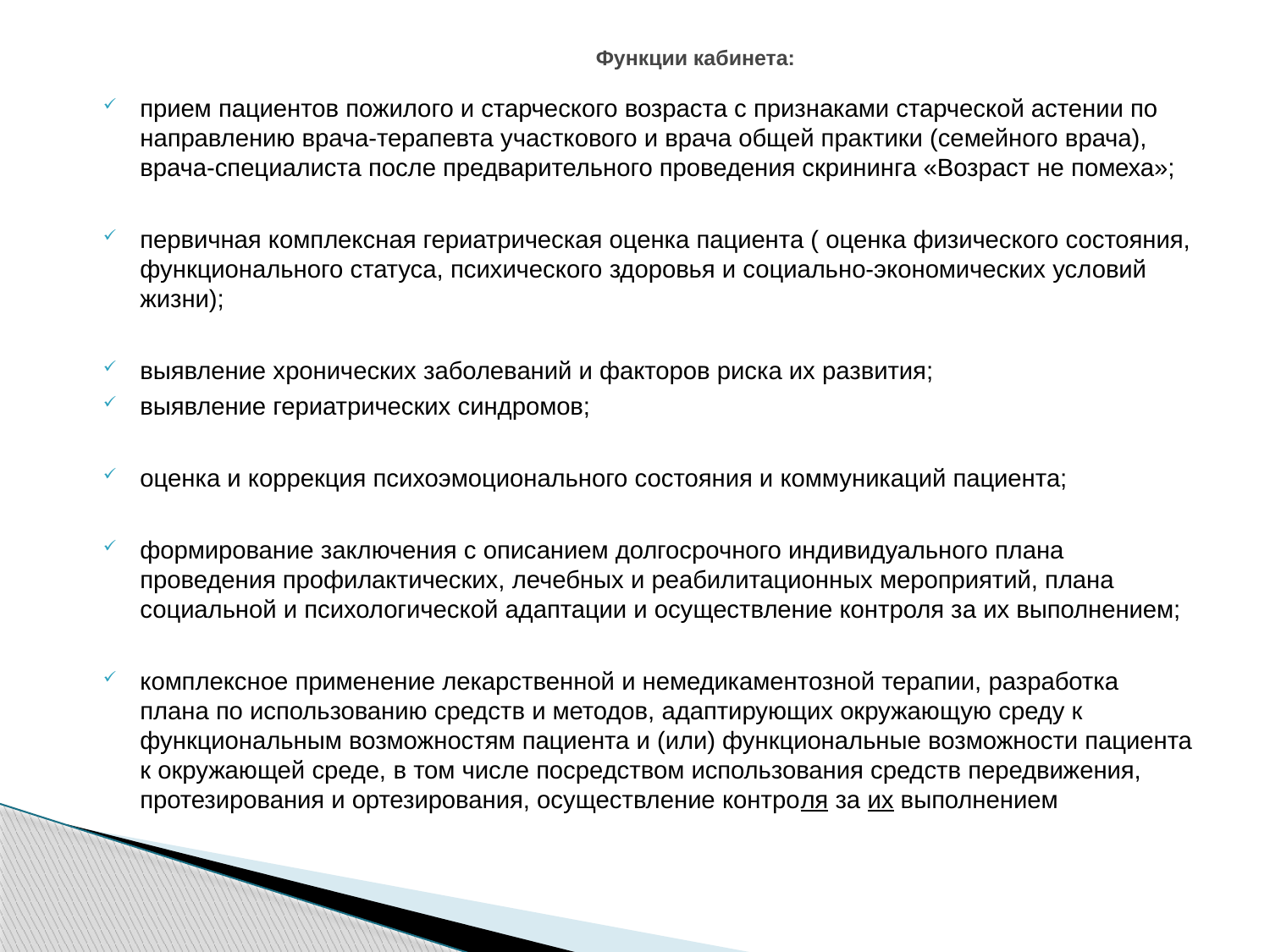

# Функции кабинета:
прием пациентов пожилого и старческого возраста с признаками старческой астении по направлению врача-терапевта участкового и врача общей практики (семейного врача), врача-специалиста после предварительного проведения скрининга «Возраст не помеха»;

первичная комплексная гериатрическая оценка пациента ( оценка физического состояния, функционального статуса, психического здоровья и социально-экономических условий жизни);

выявление хронических заболеваний и факторов риска их развития;
выявление гериатрических синдромов;

оценка и коррекция психоэмоционального состояния и коммуникаций пациента;

формирование заключения с описанием долгосрочного индивидуального плана проведения профилактических, лечебных и реабилитационных мероприятий, плана социальной и психологической адаптации и осуществление контроля за их выполнением;

комплексное применение лекарственной и немедикаментозной терапии, разработка плана по использованию средств и методов, адаптирующих окружающую среду к функциональным возможностям пациента и (или) функциональные возможности пациента к окружающей среде, в том числе посредством использования средств передвижения, протезирования и ортезирования, осуществление контроля за их выполнением